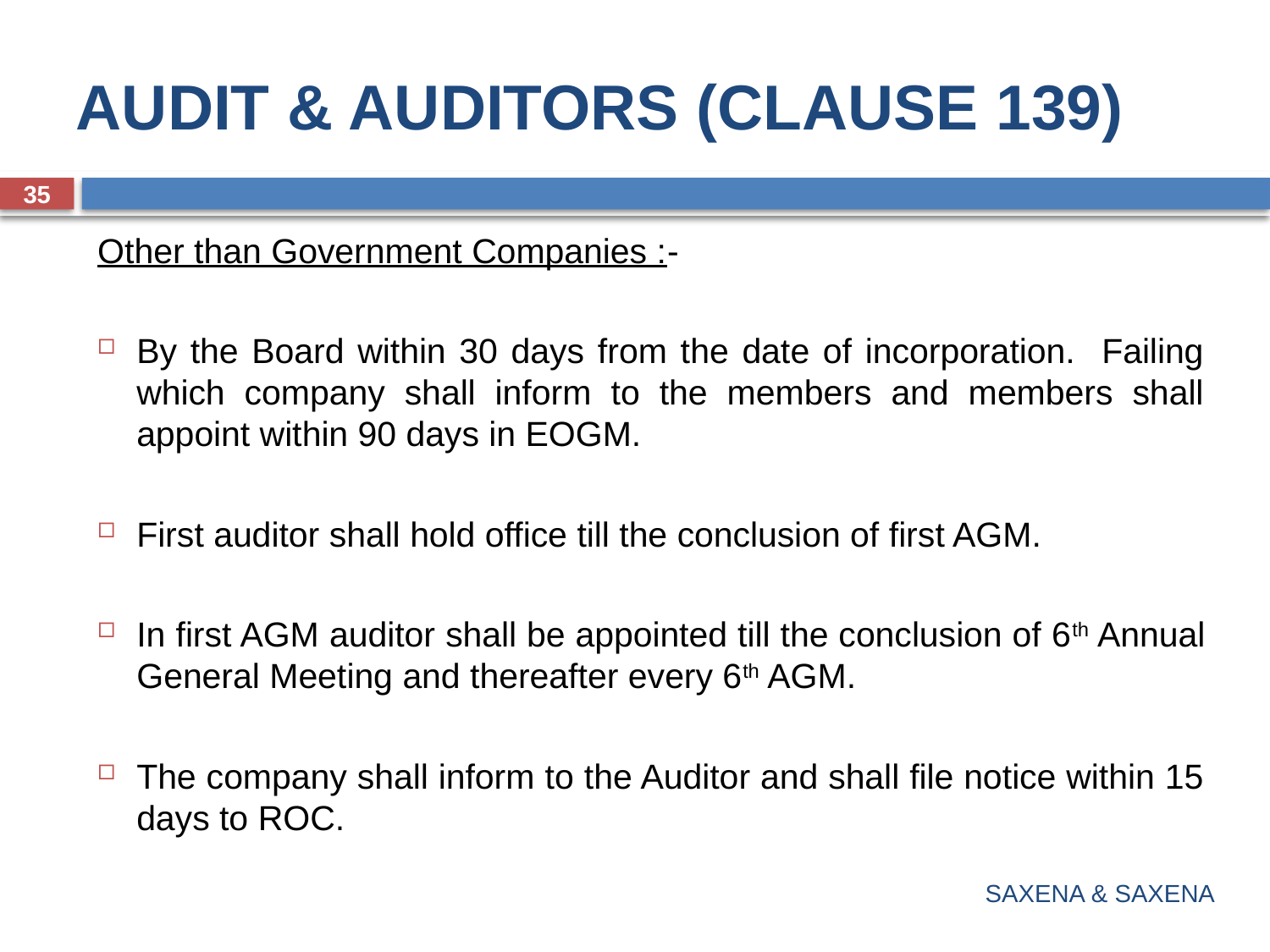

# AUDIT & AUDITORS (CLAUSE 139)
35
Other than Government Companies :-

By the Board within 30 days from the date of incorporation.  Failing which company shall inform to the members and members shall appoint within 90 days in EOGM.

First auditor shall hold office till the conclusion of first AGM.

In first AGM auditor shall be appointed till the conclusion of 6th Annual General Meeting and thereafter every 6th AGM.

The company shall inform to the Auditor and shall file notice within 15 days to ROC.
SAXENA & SAXENA